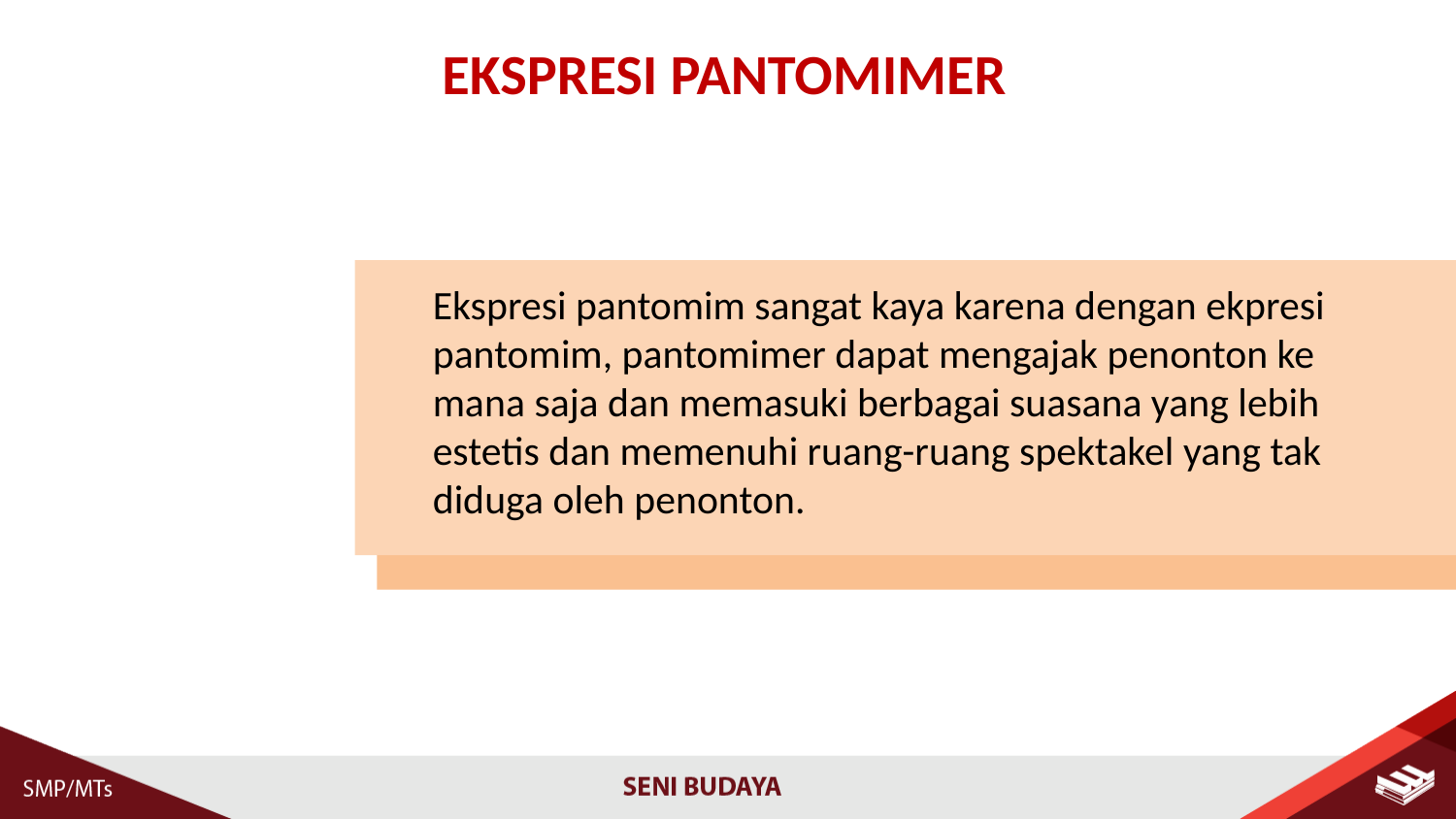

EKSPRESI PANTOMIMER

Ekspresi pantomim sangat kaya karena dengan ekpresi pantomim, pantomimer dapat mengajak penonton ke mana saja dan memasuki berbagai suasana yang lebih estetis dan memenuhi ruang-ruang spektakel yang tak diduga oleh penonton.